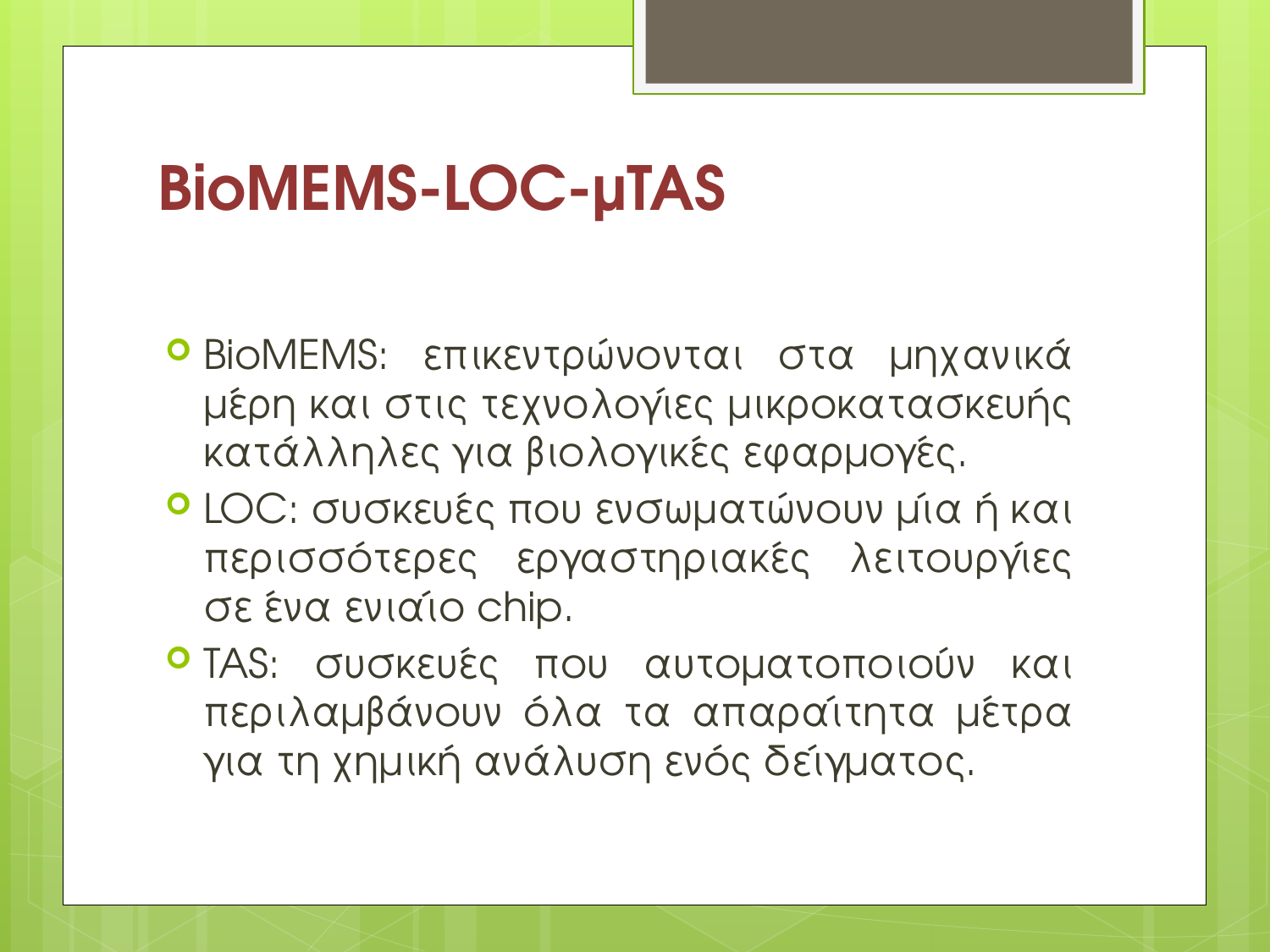

# BioMEMS-LOC-μTAS
BioMEMS: επικεντρώνονται στα μηχανικά μέρη και στις τεχνολογίες μικροκατασκευής κατάλληλες για βιολογικές εφαρμογές.
LOC: συσκευές που ενσωματώνουν μία ή και περισσότερες εργαστηριακές λειτουργίες σε ένα ενιαίο chip.
TAS: συσκευές που αυτοματοποιούν και περιλαμβάνουν όλα τα απαραίτητα μέτρα για τη χημική ανάλυση ενός δείγματος.